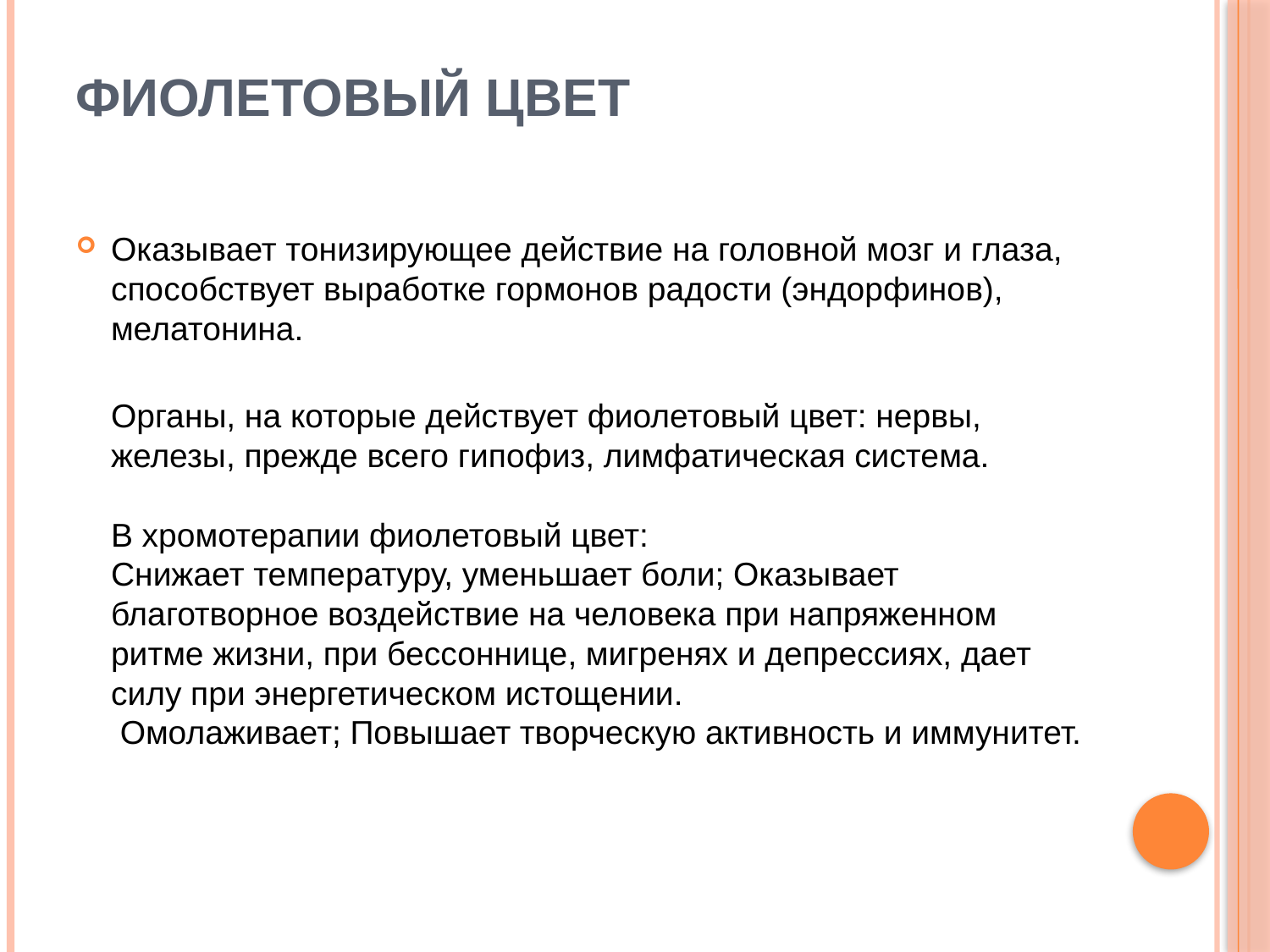

# Фиолетовый цвет
Оказывает тонизирующее действие на головной мозг и глаза, способствует выработке гормонов радости (эндорфинов), мелатонина.
Органы, на которые действует фиолетовый цвет: нервы, железы, прежде всего гипофиз, лимфатическая система.
В хромотерапии фиолетовый цвет:
Снижает температуру, уменьшает боли; Оказывает
благотворное воздействие на человека при напряженном ритме жизни, при бессоннице, мигренях и депрессиях, дает силу при энергетическом истощении.
 Омолаживает; Повышает творческую активность и иммунитет.